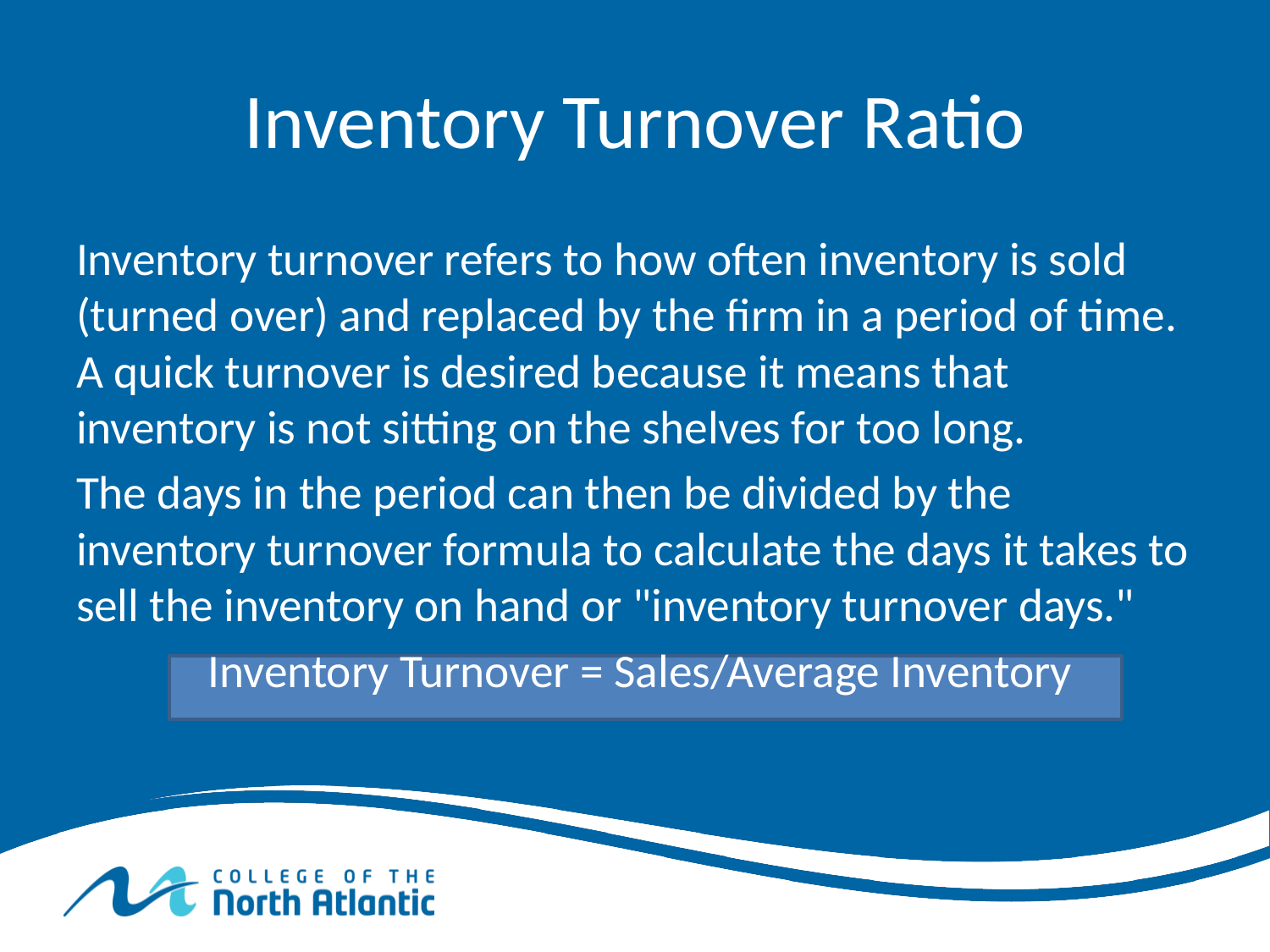

# Inventory Turnover Ratio
Inventory turnover refers to how often inventory is sold (turned over) and replaced by the firm in a period of time. A quick turnover is desired because it means that inventory is not sitting on the shelves for too long.
The days in the period can then be divided by the inventory turnover formula to calculate the days it takes to sell the inventory on hand or "inventory turnover days."
 Inventory Turnover = Sales/Average Inventory